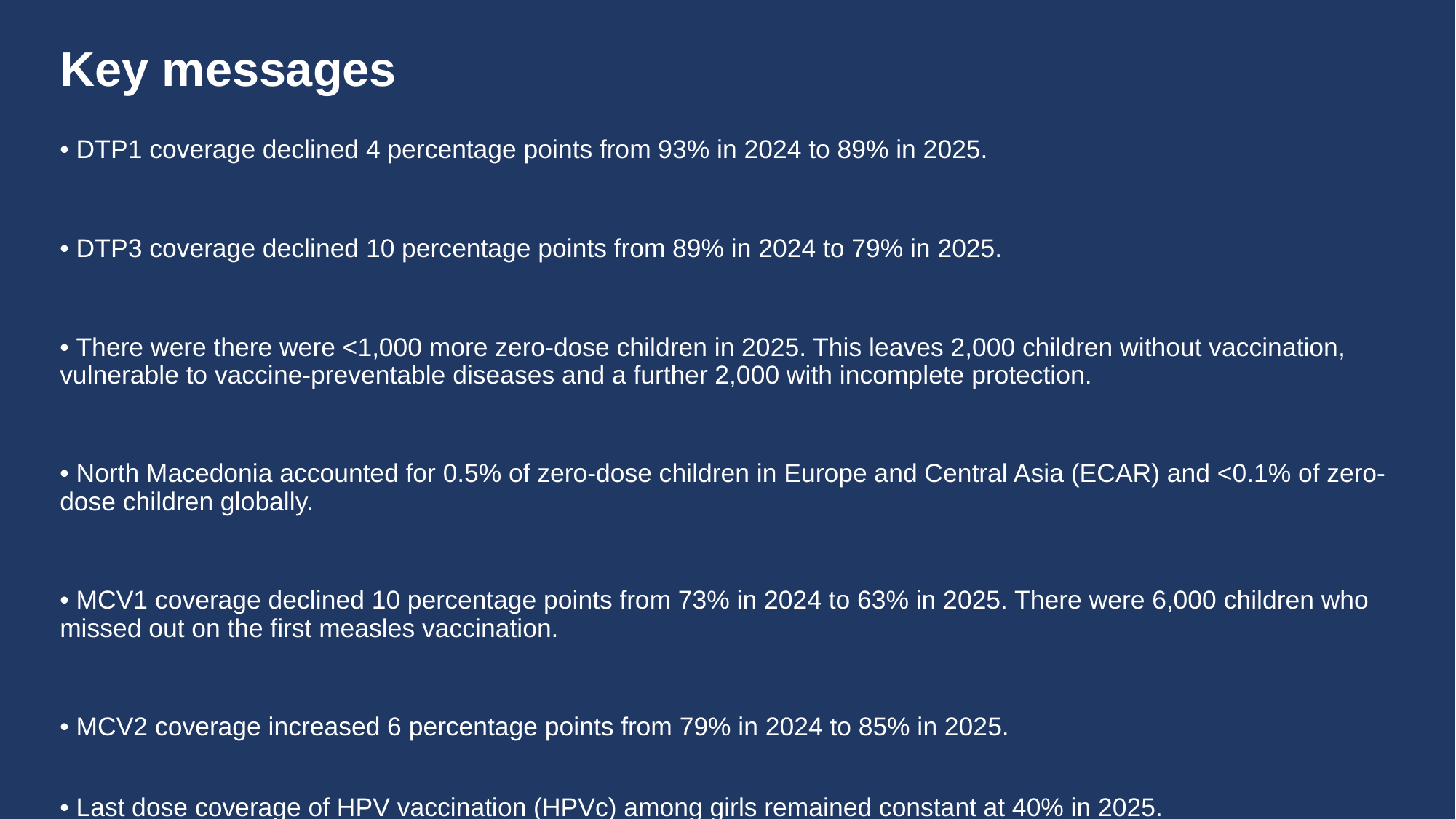

# Key messages
• DTP1 coverage declined 4 percentage points from 93% in 2024 to 89% in 2025.

• DTP3 coverage declined 10 percentage points from 89% in 2024 to 79% in 2025.

• There were there were <1,000 more zero-dose children in 2025. This leaves 2,000 children without vaccination, vulnerable to vaccine-preventable diseases and a further 2,000 with incomplete protection.

• North Macedonia accounted for 0.5% of zero-dose children in Europe and Central Asia (ECAR) and <0.1% of zero-dose children globally.

• MCV1 coverage declined 10 percentage points from 73% in 2024 to 63% in 2025. There were 6,000 children who missed out on the first measles vaccination.

• MCV2 coverage increased 6 percentage points from 79% in 2024 to 85% in 2025.

• Last dose coverage of HPV vaccination (HPVc) among girls remained constant at 40% in 2025.